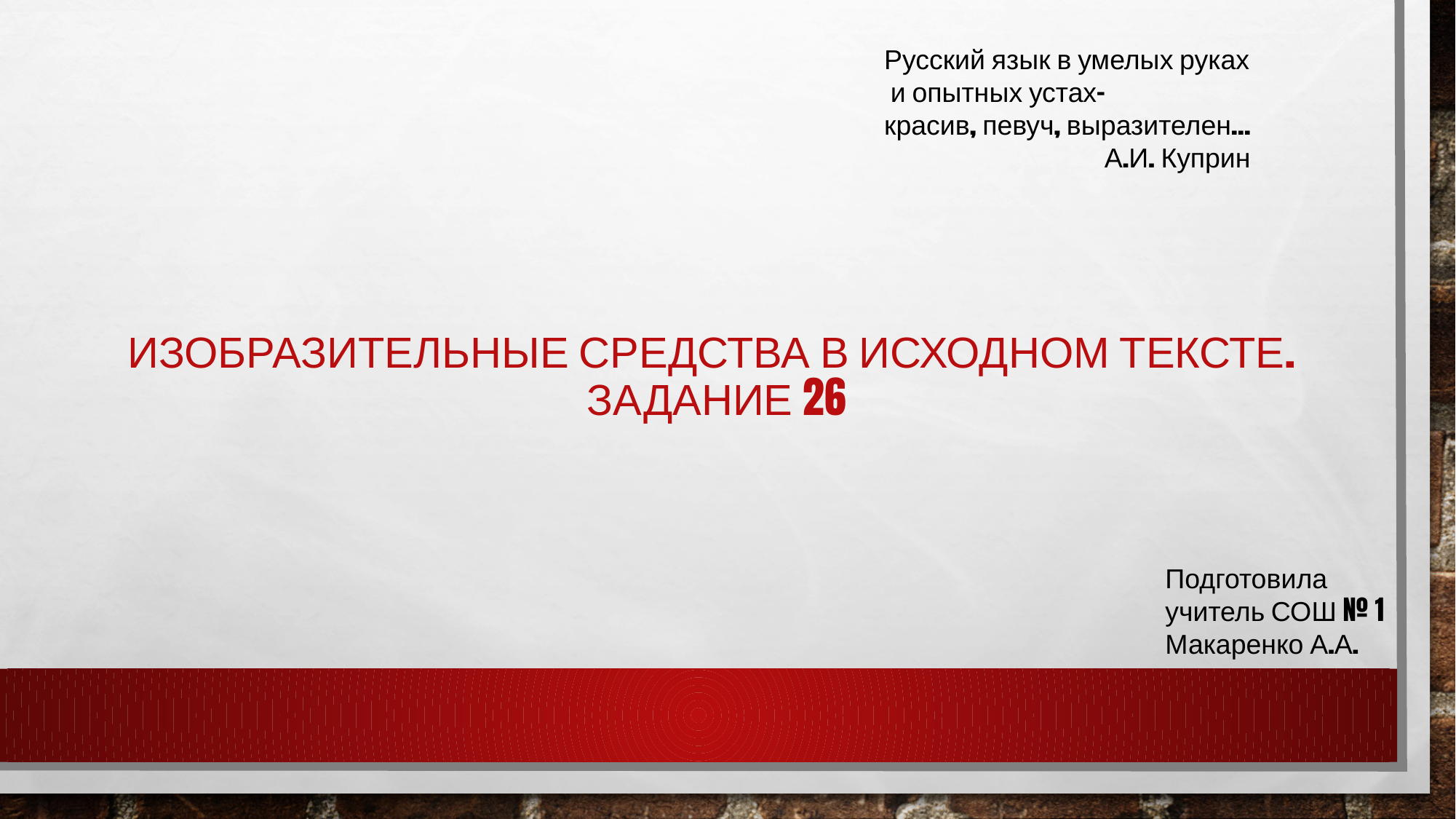

Русский язык в умелых руках
 и опытных устах-
красив, певуч, выразителен…
А.И. Куприн
# Изобразительные средства в исходном тексте. Задание 26
Подготовила
учитель СОШ № 1
Макаренко А.А.